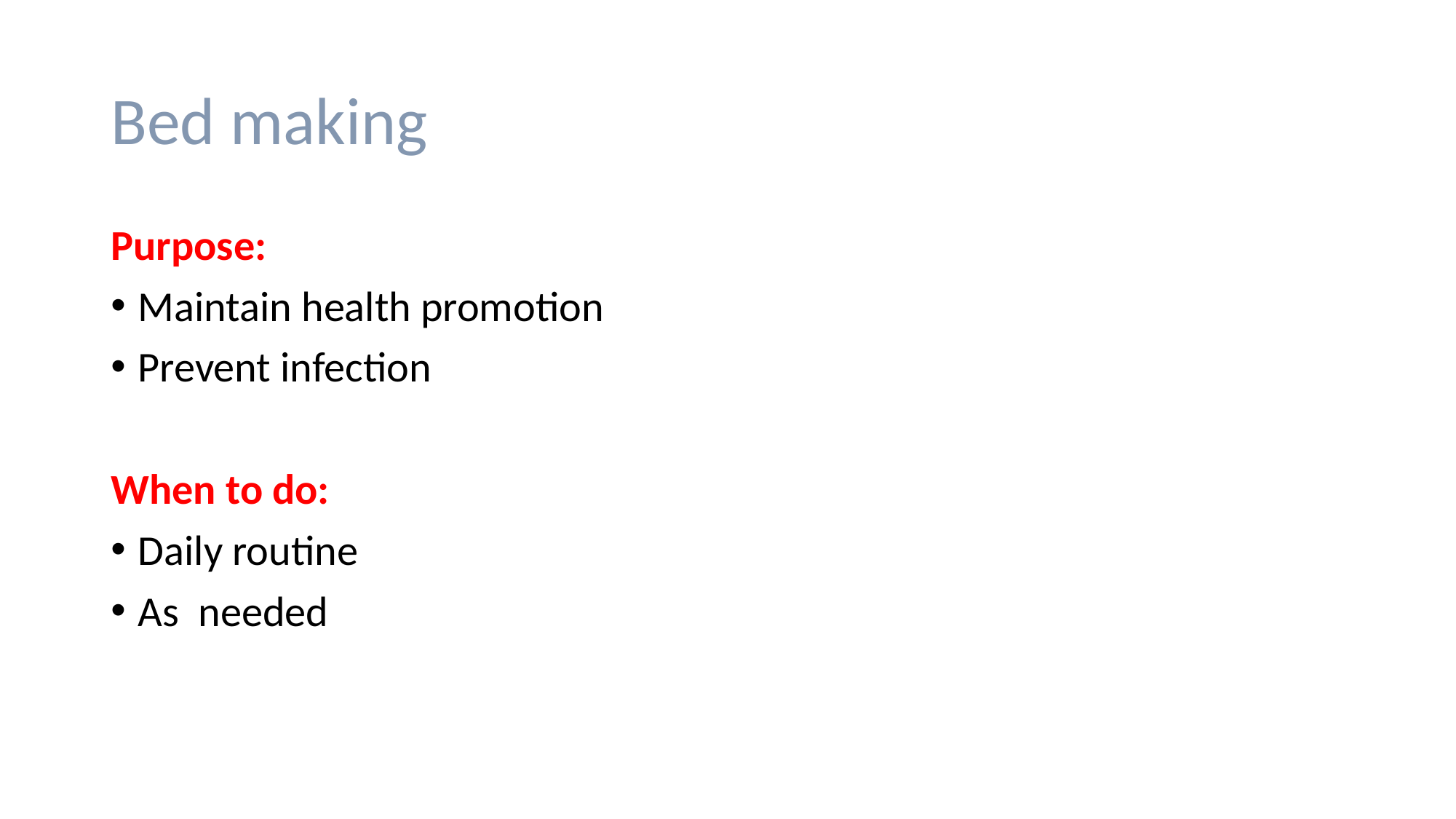

# Bed making
Purpose:
Maintain health promotion
Prevent infection

When to do:
Daily routine
As  needed